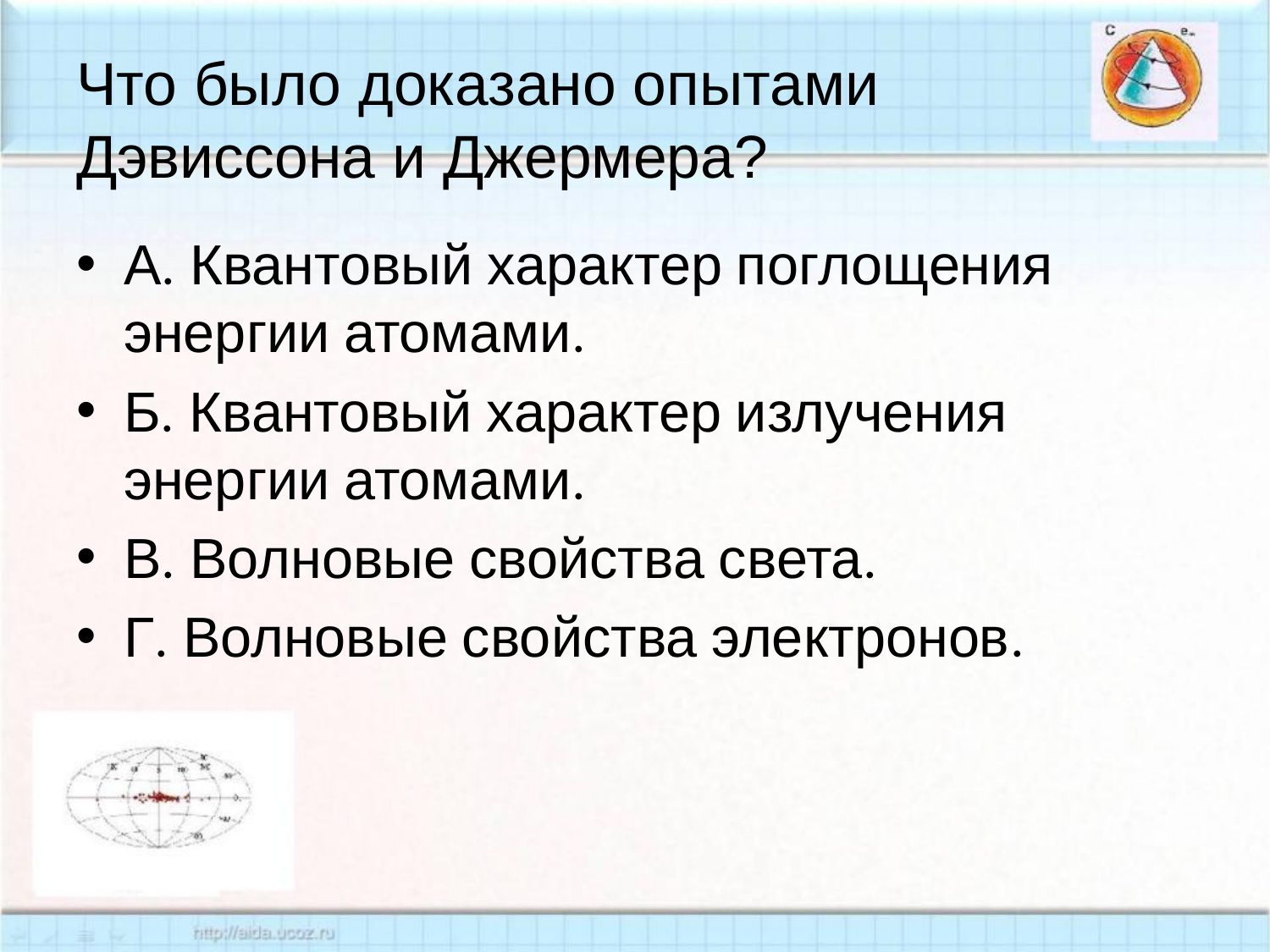

# Что было доказано опытами Дэвиссона и Джермера?
А. Квантовый характер поглощения энергии атомами.
Б. Квантовый характер излучения энергии атомами.
В. Волновые свойства света.
Г. Волновые свойства электронов.